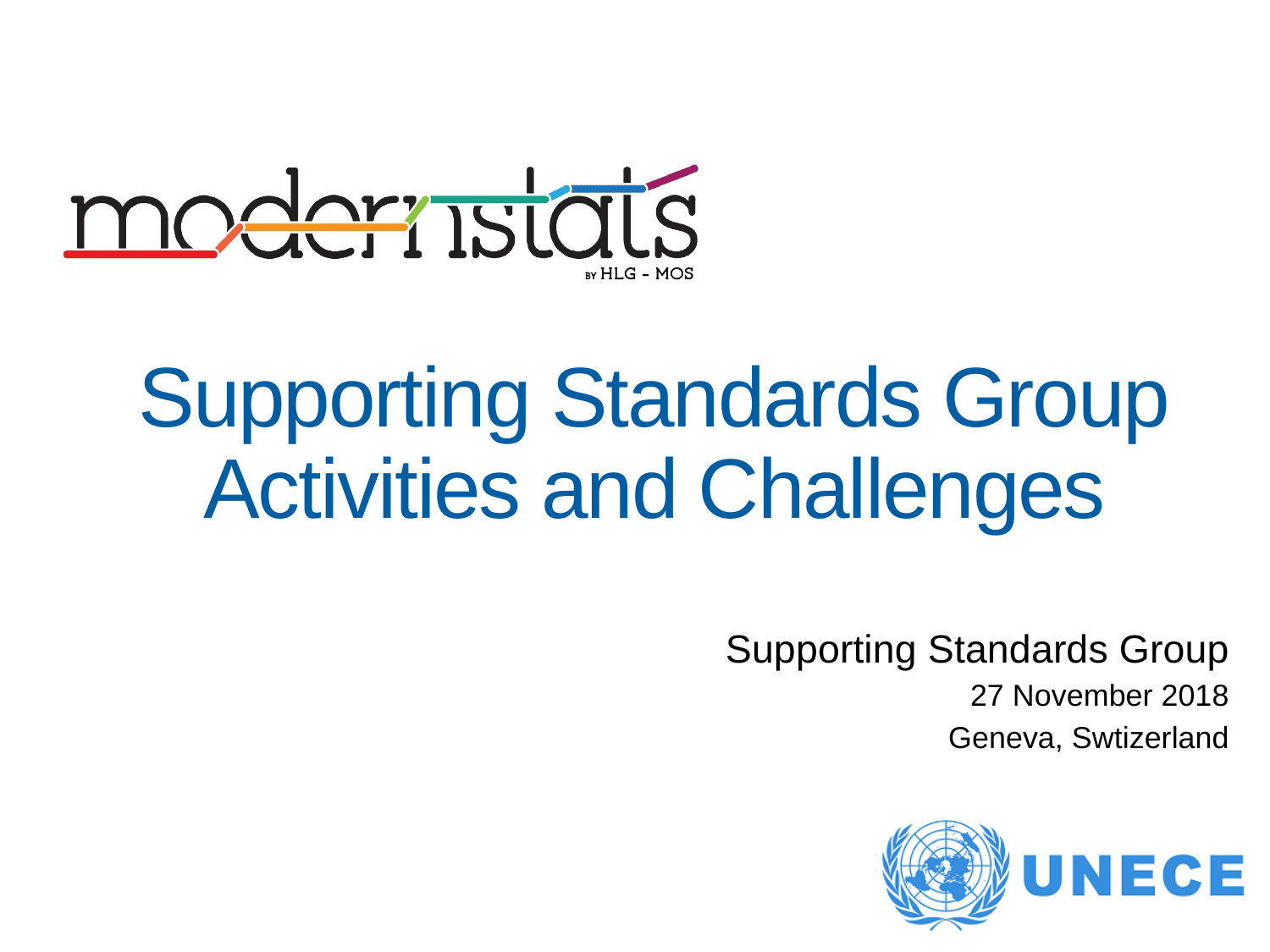

# Supporting Standards Group Activities and Challenges

Supporting Standards Group
27 November 2018
Geneva, Swtizerland